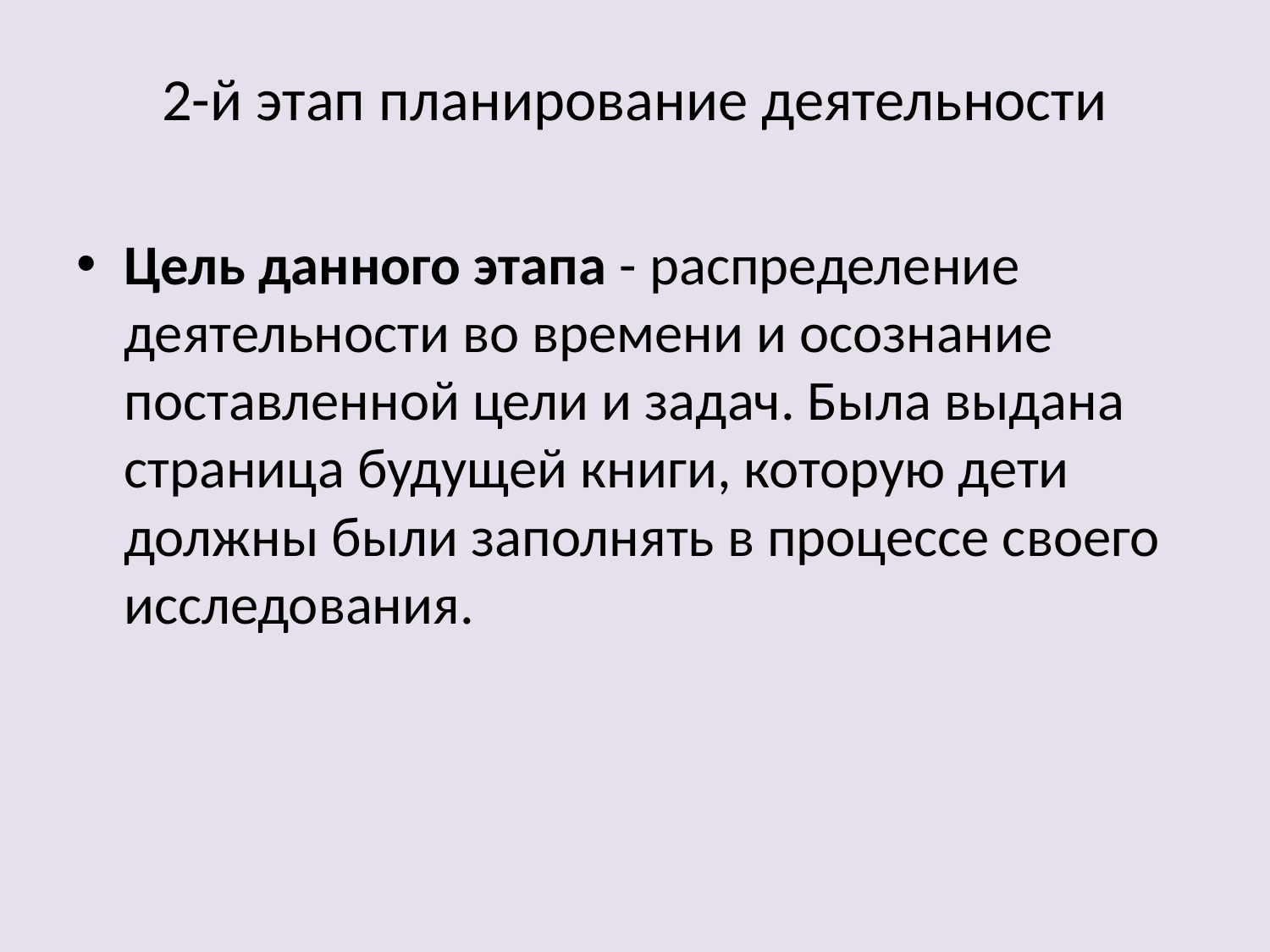

# 2-й этап планирование деятельности
Цель данного этапа - распределение деятельности во времени и осознание поставленной цели и задач. Была выдана страница будущей книги, которую дети должны были заполнять в процессе своего исследования.